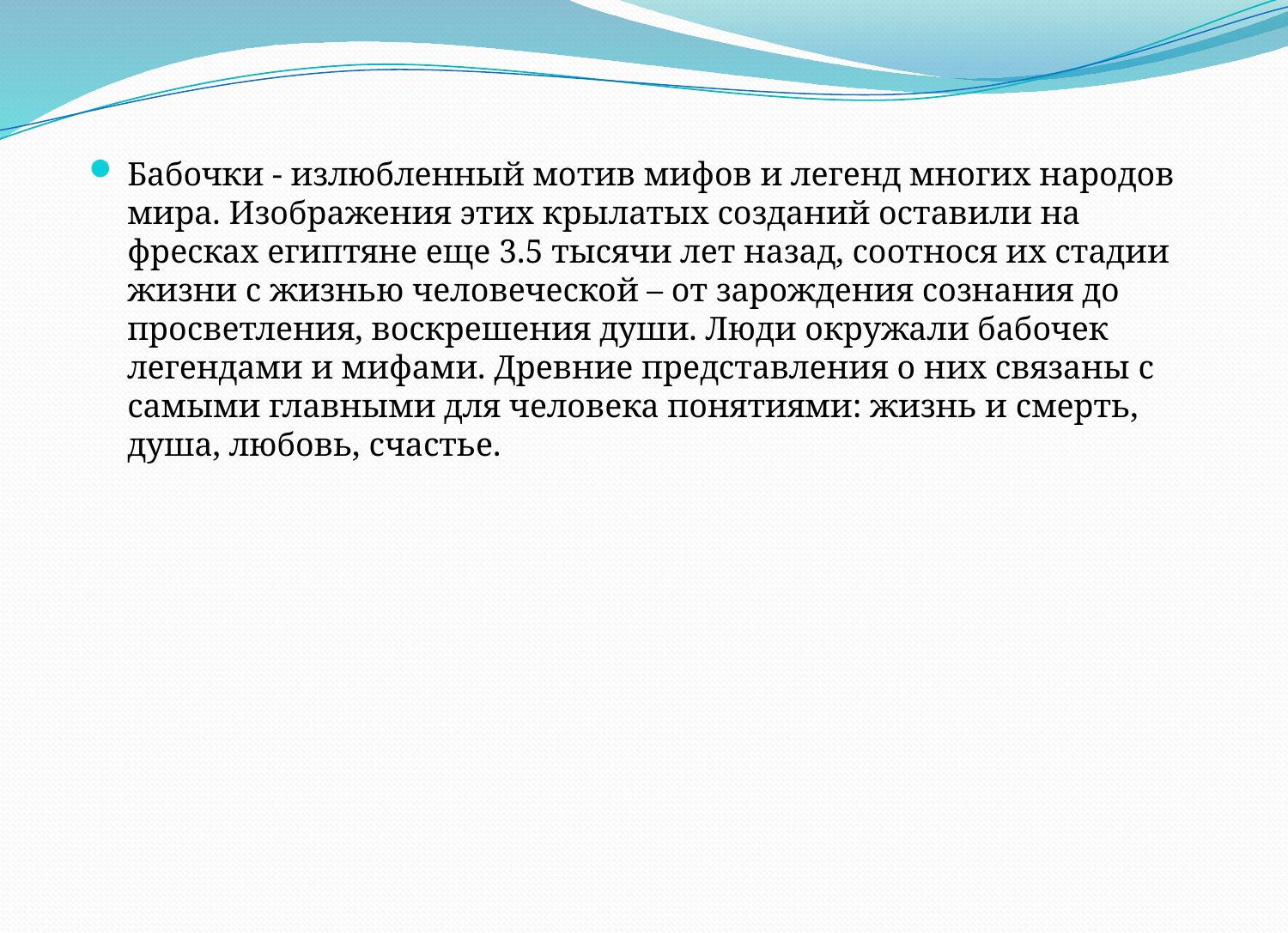

Бабочки - излюбленный мотив мифов и легенд многих народов мира. Изображения этих крылатых созданий оставили на фресках египтяне еще 3.5 тысячи лет назад, соотнося их стадии жизни с жизнью человеческой – от зарождения сознания до просветления, воскрешения души. Люди окружали бабочек легендами и мифами. Древние представления о них связаны с самыми главными для человека понятиями: жизнь и смерть, душа, любовь, счастье.